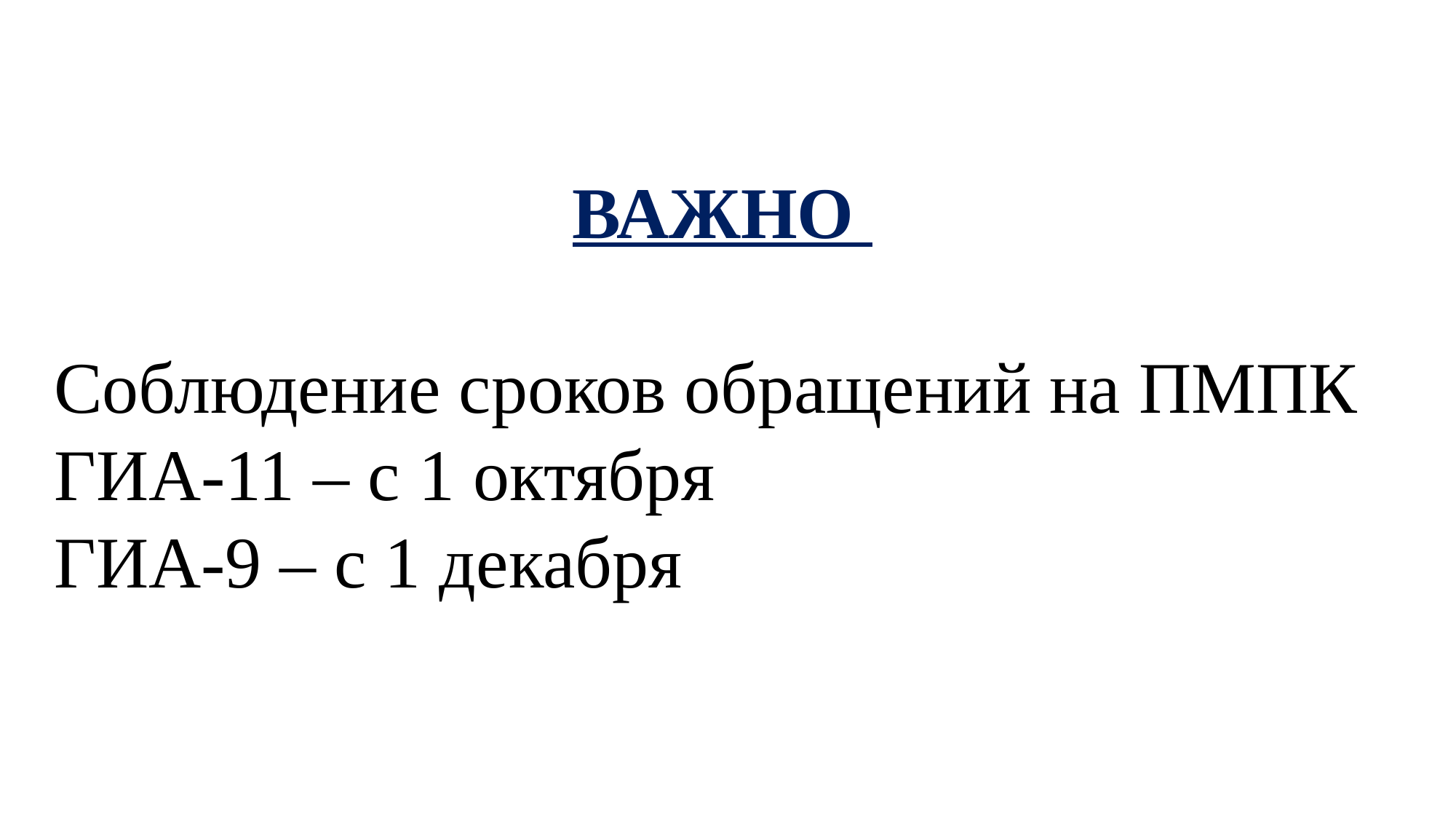

ВАЖНО

Соблюдение сроков обращений на ПМПК
ГИА-11 – с 1 октября
ГИА-9 – с 1 декабря